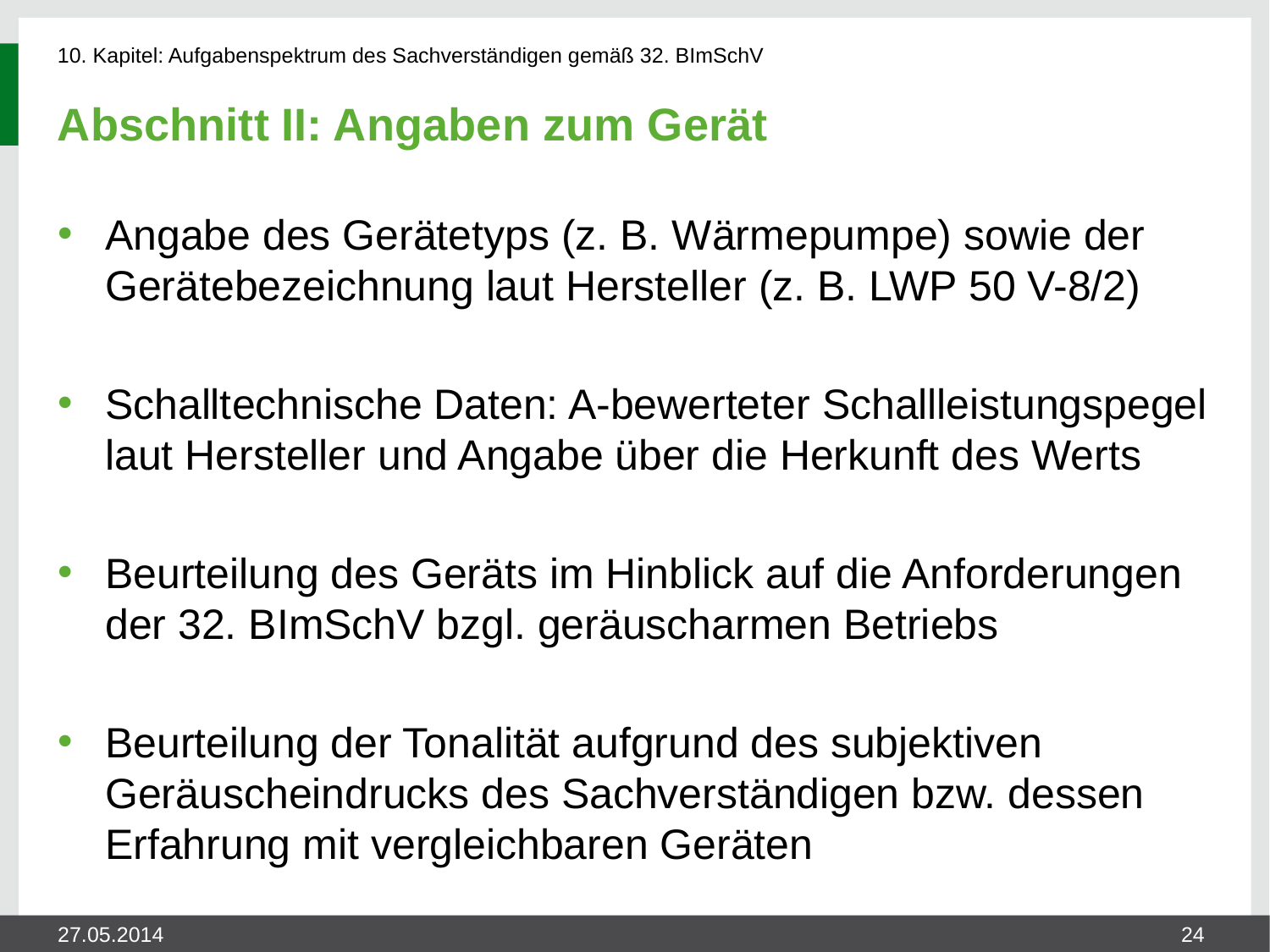

# Abschnitt II: Angaben zum Gerät
Angabe des Gerätetyps (z. B. Wärmepumpe) sowie der Gerätebezeichnung laut Hersteller (z. B. LWP 50 V-8/2)

Schalltechnische Daten: A-bewerteter Schallleistungspegel laut Hersteller und Angabe über die Herkunft des Werts

Beurteilung des Geräts im Hinblick auf die Anforderungen der 32. BImSchV bzgl. geräuscharmen Betriebs

Beurteilung der Tonalität aufgrund des subjektiven Geräuscheindrucks des Sachverständigen bzw. dessen Erfahrung mit vergleichbaren Geräten
27.05.2014
24